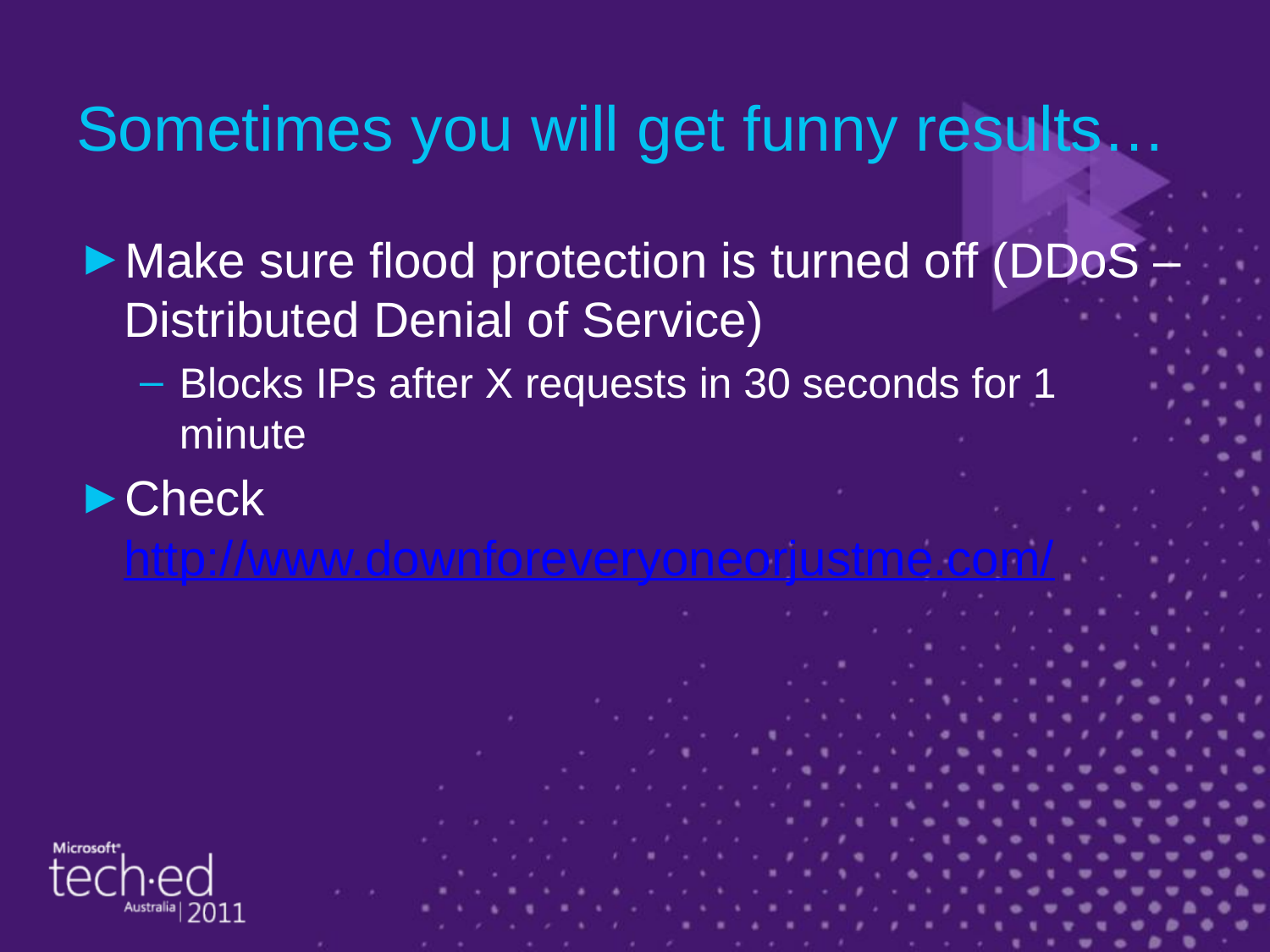

# Sometimes you will get funny results…
Make sure flood protection is turned off (DDoS – Distributed Denial of Service)
Blocks IPs after X requests in 30 seconds for 1 minute
Check http://www.downforeveryoneorjustme.com/